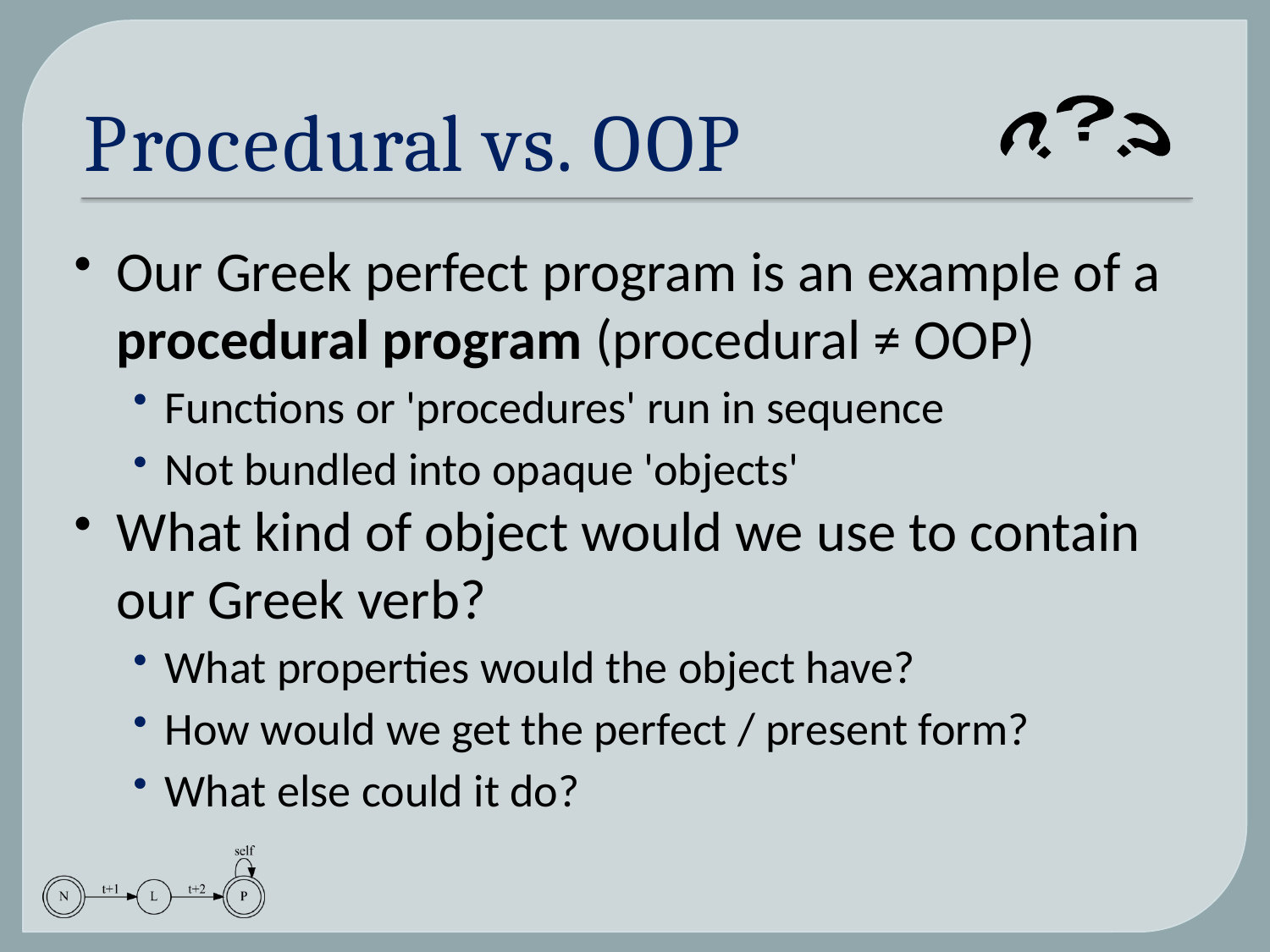

# Procedural vs. OOP
???
Our Greek perfect program is an example of a procedural program (procedural ≠ OOP)
Functions or 'procedures' run in sequence
Not bundled into opaque 'objects'
What kind of object would we use to contain our Greek verb?
What properties would the object have?
How would we get the perfect / present form?
What else could it do?